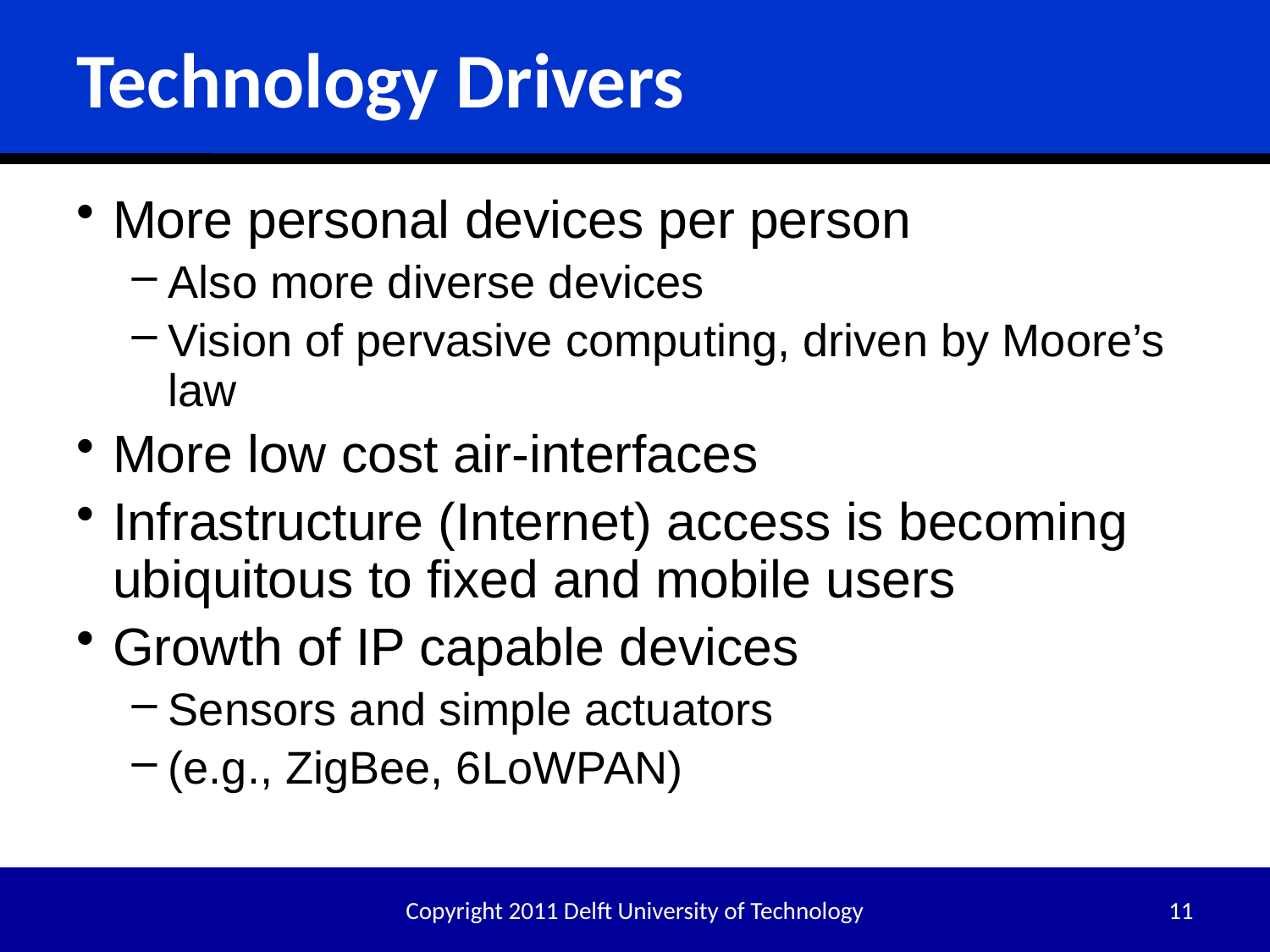

# Technology Drivers
More personal devices per person
Also more diverse devices
Vision of pervasive computing, driven by Moore’s law
More low cost air-interfaces
Infrastructure (Internet) access is becoming ubiquitous to fixed and mobile users
Growth of IP capable devices
Sensors and simple actuators
(e.g., ZigBee, 6LoWPAN)
Copyright 2011 Delft University of Technology
11